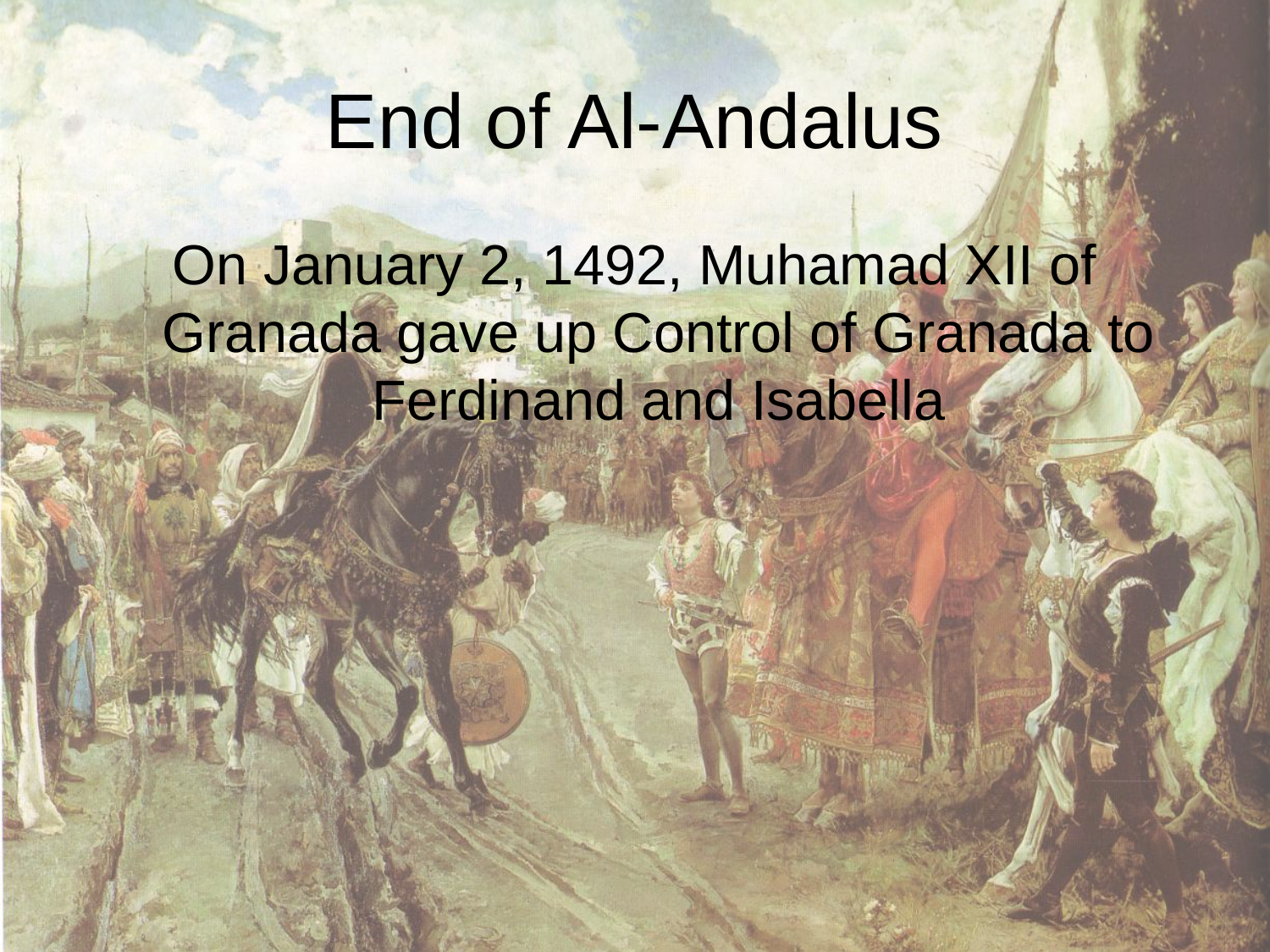

# End of Al-Andalus
On January 2, 1492, Muhamad XII of Granada gave up Control of Granada to Ferdinand and Isabella